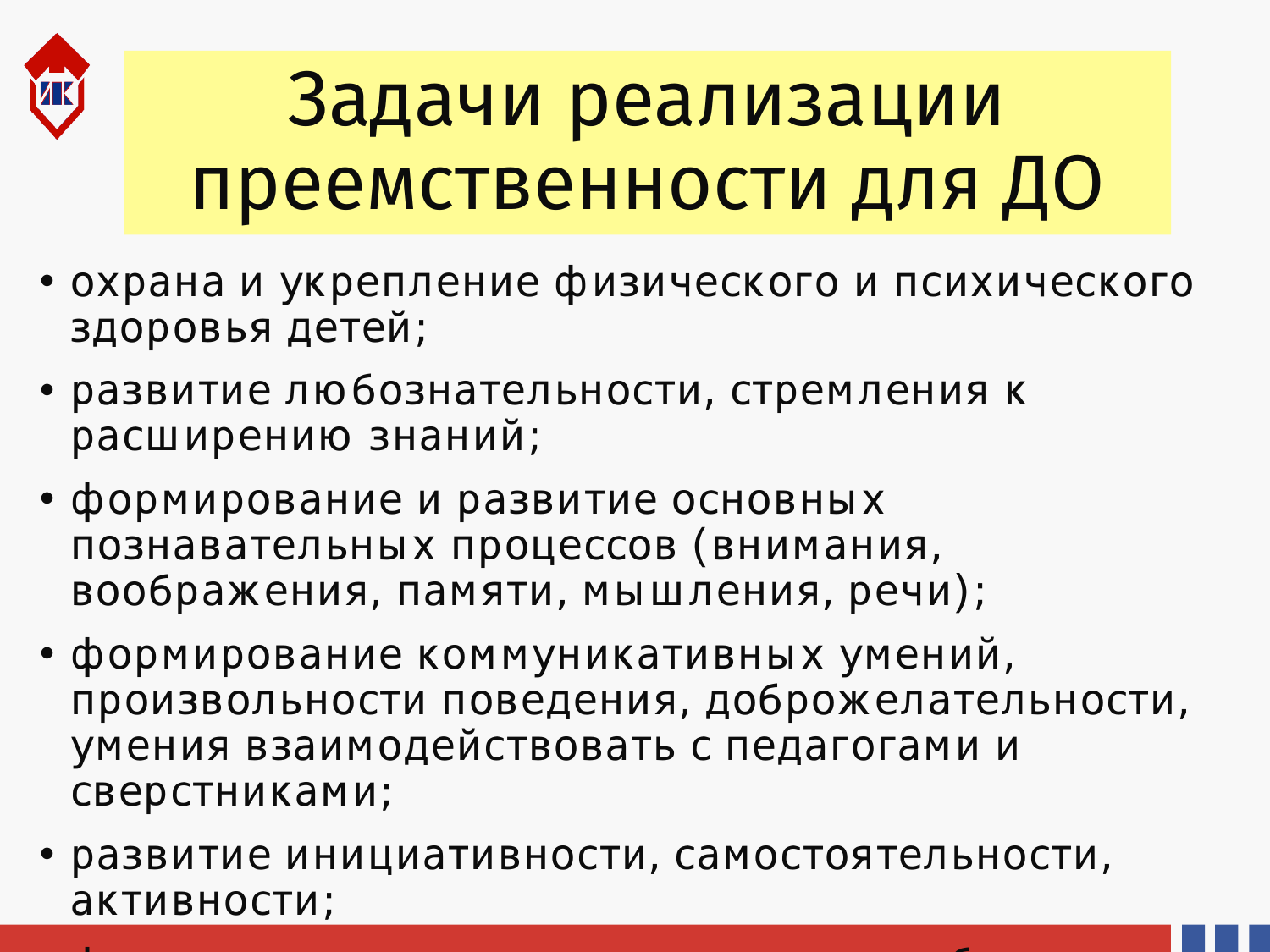

Задачи реализации преемственности для ДО
охрана и укрепление физического и психического здоровья детей;
развитие любознательности, стремления к расширению знаний;
формирование и развитие основных познавательных процессов (внимания, воображения, памяти, мышления, речи);
формирование коммуникативных умений, произвольности поведения, доброжелательности, умения взаимодействовать с педагогами и сверстниками;
развитие инициативности, самостоятельности, активности;
формирование отдельных приемов учебно-познавательной деятельности (умение ориентироваться в задании, осуществлять самоконтроль).